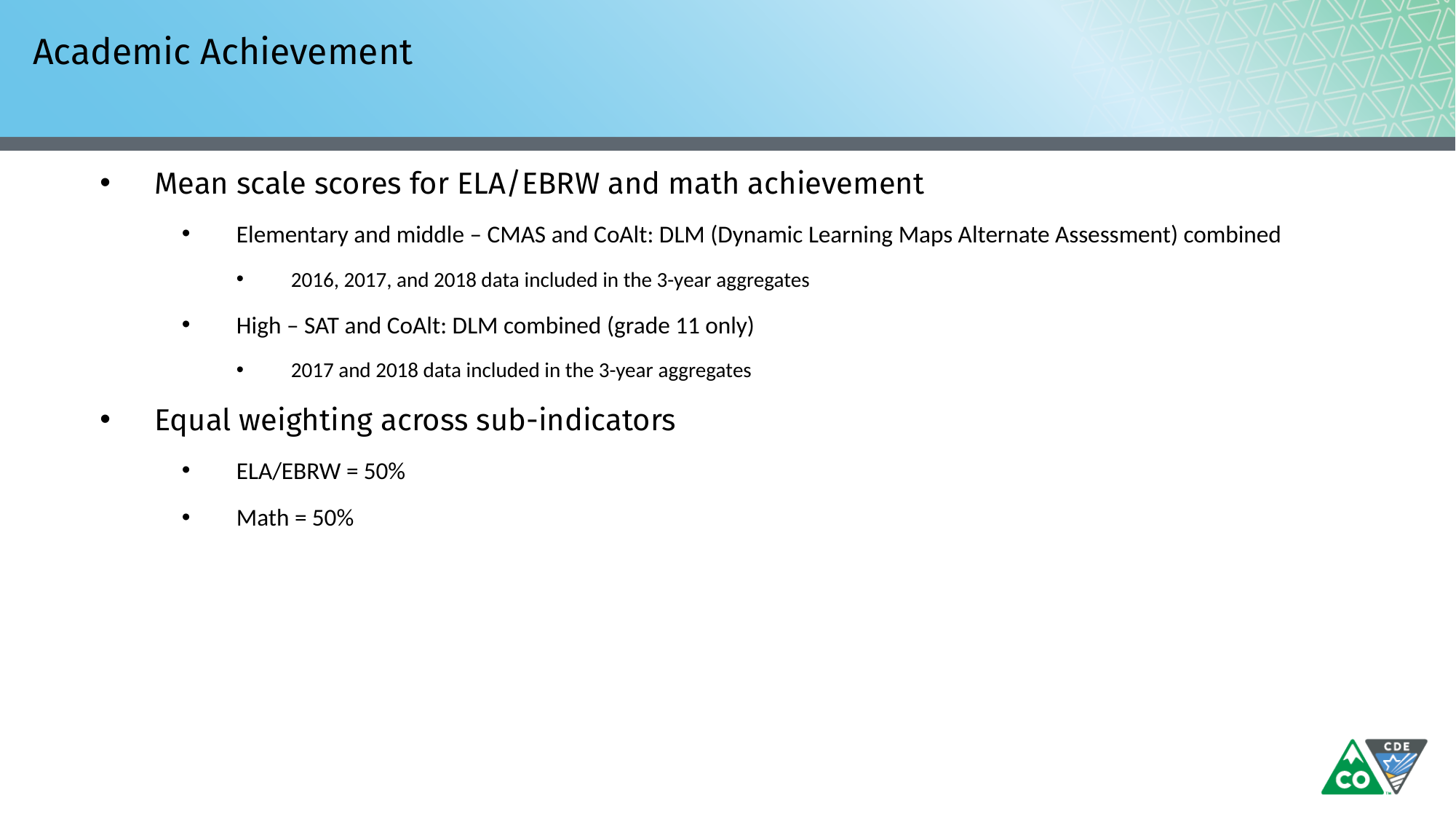

# Academic Achievement
Mean scale scores for ELA/EBRW and math achievement
Elementary and middle – CMAS and CoAlt: DLM (Dynamic Learning Maps Alternate Assessment) combined
2016, 2017, and 2018 data included in the 3-year aggregates
High – SAT and CoAlt: DLM combined (grade 11 only)
2017 and 2018 data included in the 3-year aggregates
Equal weighting across sub-indicators
ELA/EBRW = 50%
Math = 50%